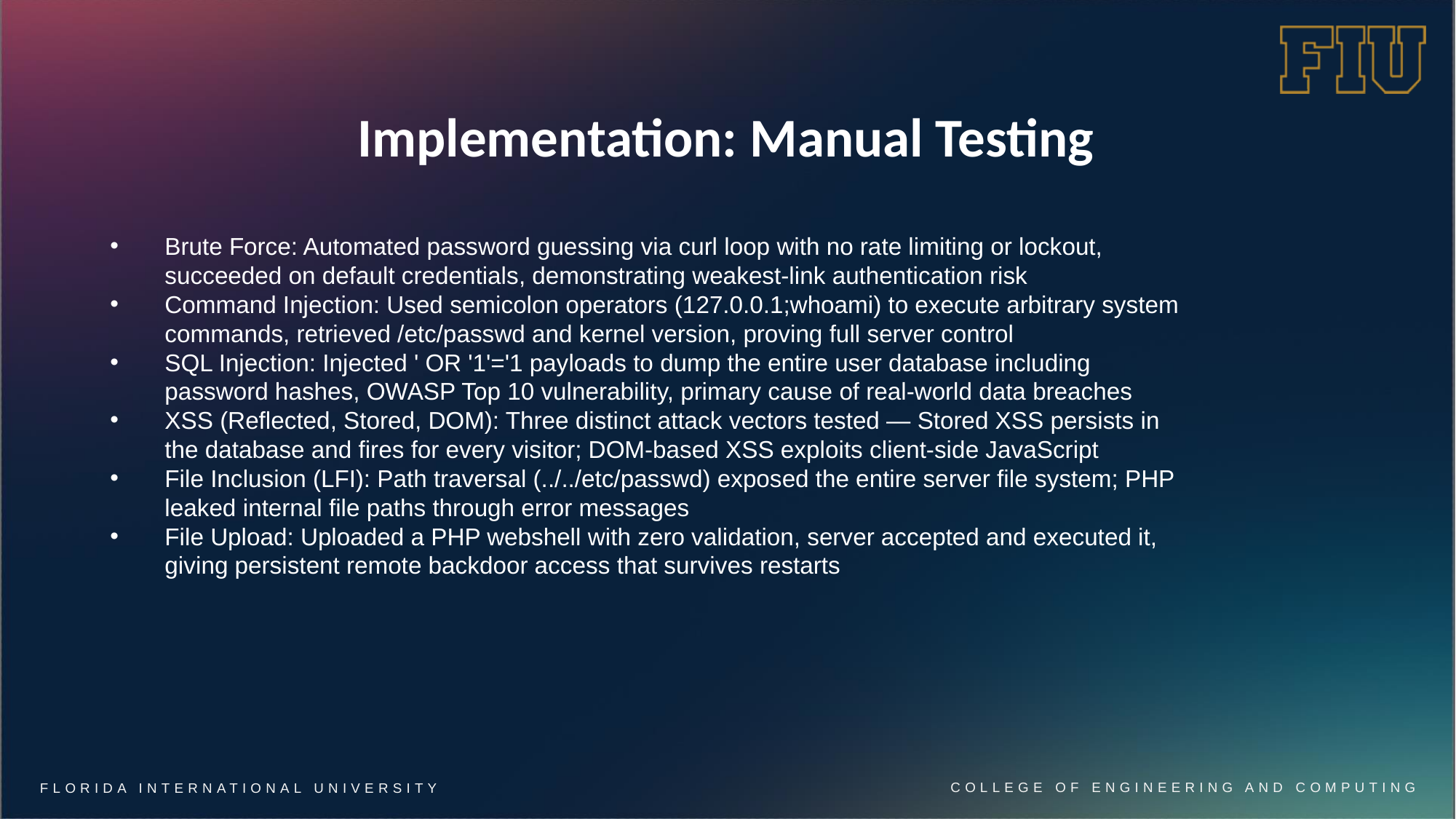

# Implementation: Manual Testing
Brute Force: Automated password guessing via curl loop with no rate limiting or lockout, succeeded on default credentials, demonstrating weakest-link authentication risk
Command Injection: Used semicolon operators (127.0.0.1;whoami) to execute arbitrary system commands, retrieved /etc/passwd and kernel version, proving full server control
SQL Injection: Injected ' OR '1'='1 payloads to dump the entire user database including password hashes, OWASP Top 10 vulnerability, primary cause of real-world data breaches
XSS (Reflected, Stored, DOM): Three distinct attack vectors tested — Stored XSS persists in the database and fires for every visitor; DOM-based XSS exploits client-side JavaScript
File Inclusion (LFI): Path traversal (../../etc/passwd) exposed the entire server file system; PHP leaked internal file paths through error messages
File Upload: Uploaded a PHP webshell with zero validation, server accepted and executed it, giving persistent remote backdoor access that survives restarts